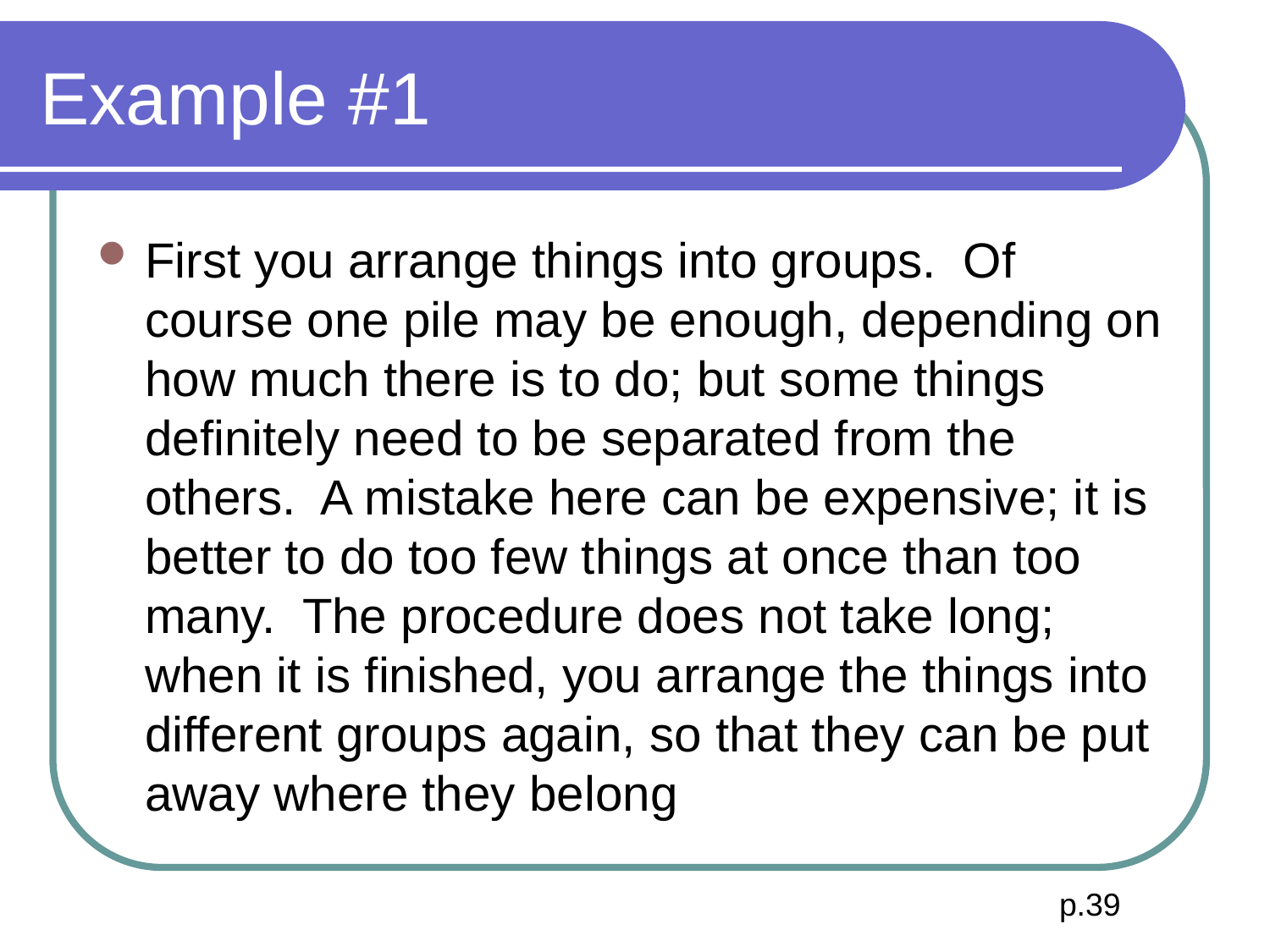

# Example #1
First you arrange things into groups.  Of course one pile may be enough, depending on how much there is to do; but some things definitely need to be separated from the others.  A mistake here can be expensive; it is better to do too few things at once than too many.  The procedure does not take long; when it is finished, you arrange the things into different groups again, so that they can be put away where they belong
p.39